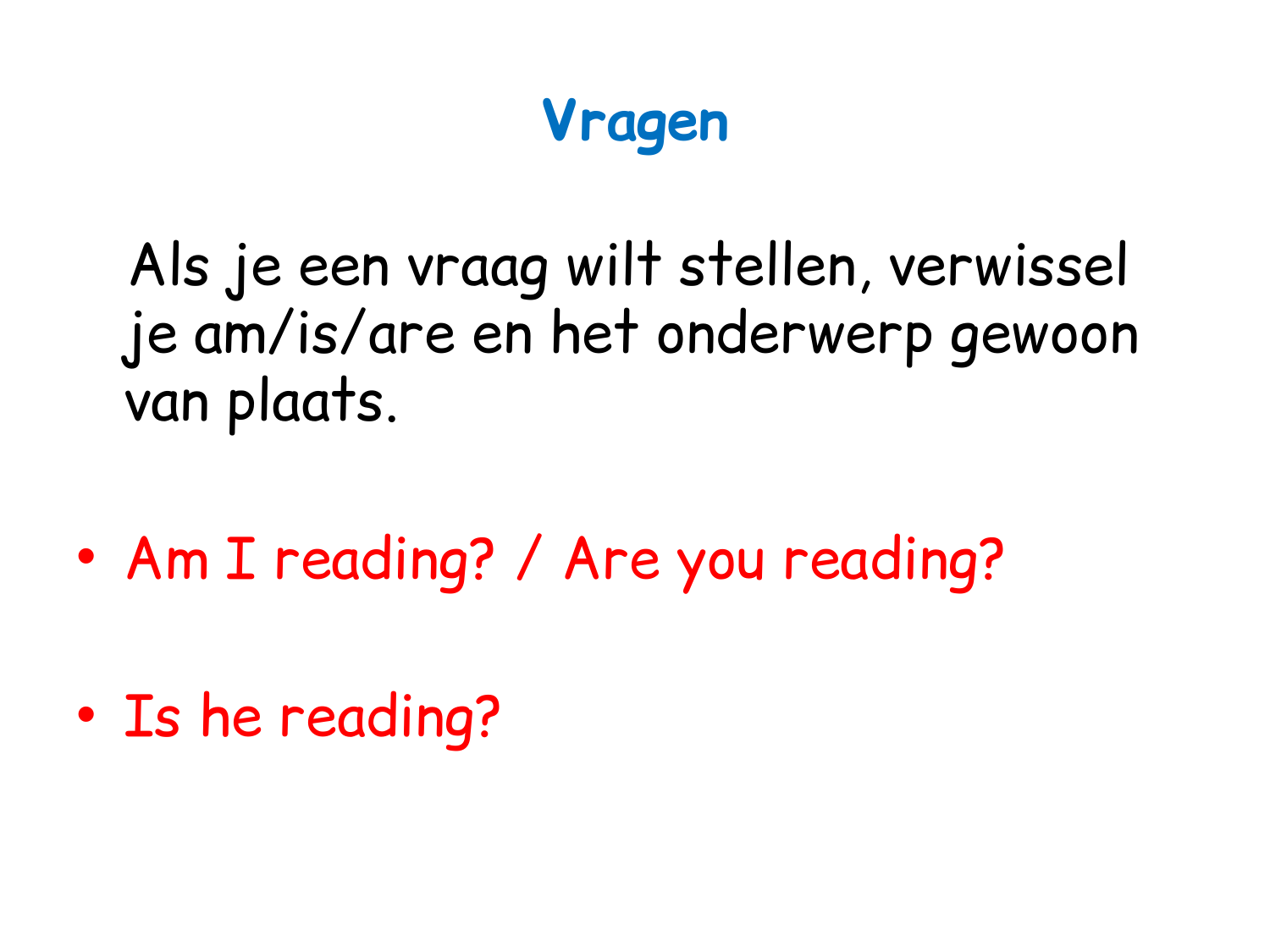

# Vragen
    Als je een vraag wilt stellen, verwissel je am/is/are en het onderwerp gewoon van plaats.

Am I reading? / Are you reading?

Is he reading?